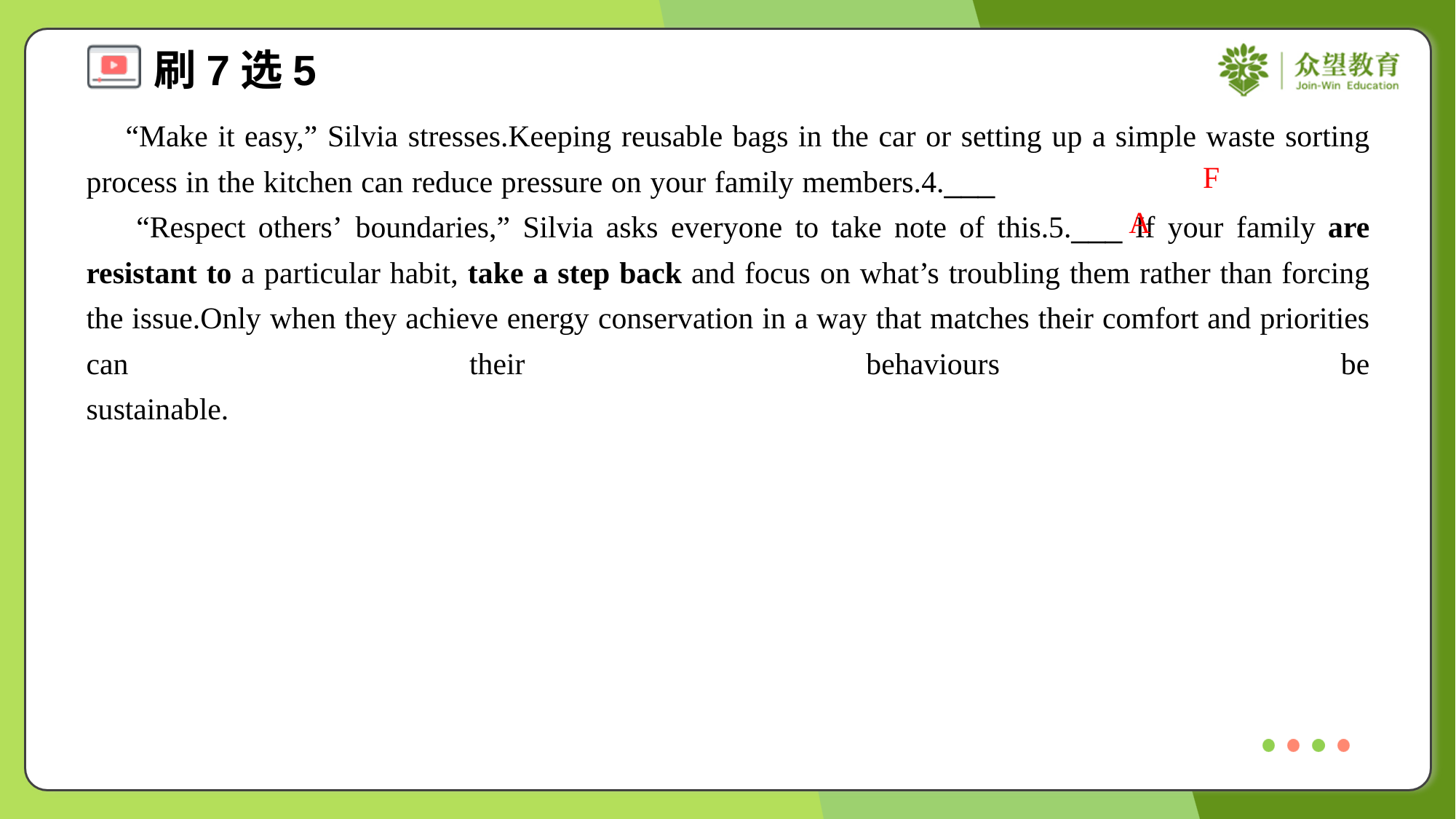

“Make it easy,” Silvia stresses.Keeping reusable bags in the car or setting up a simple waste sorting process in the kitchen can reduce pressure on your family members.4.___
    “Respect others’ boundaries,” Silvia asks everyone to take note of this.5.___ If your family are resistant to a particular habit, take a step back and focus on what’s troubling them rather than forcing the issue.Only when they achieve energy conservation in a way that matches their comfort and priorities can their behaviours be sustainable.#5
F
A